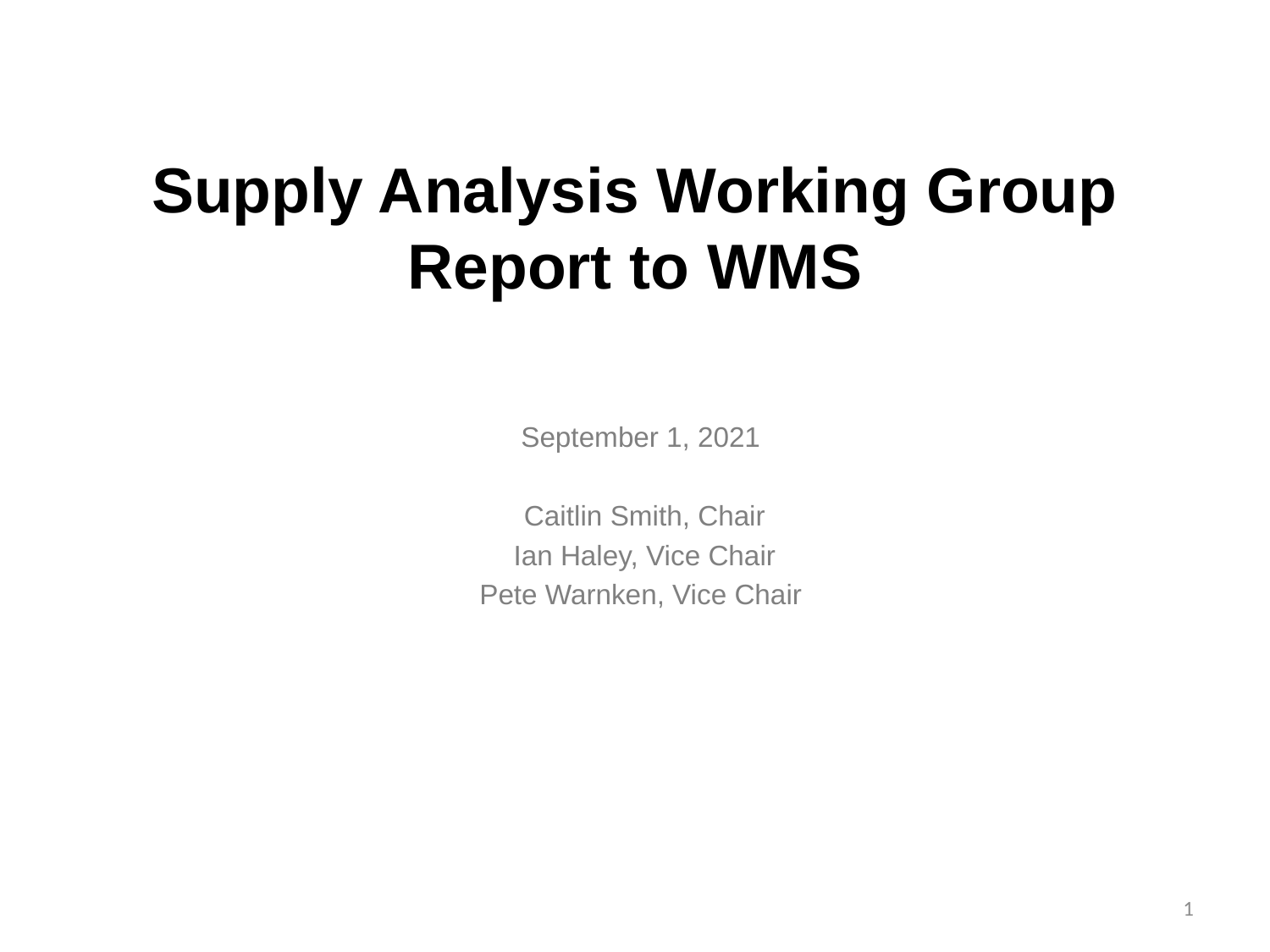

# Supply Analysis Working Group Report to WMS
September 1, 2021

Caitlin Smith, Chair
Ian Haley, Vice Chair
Pete Warnken, Vice Chair
1